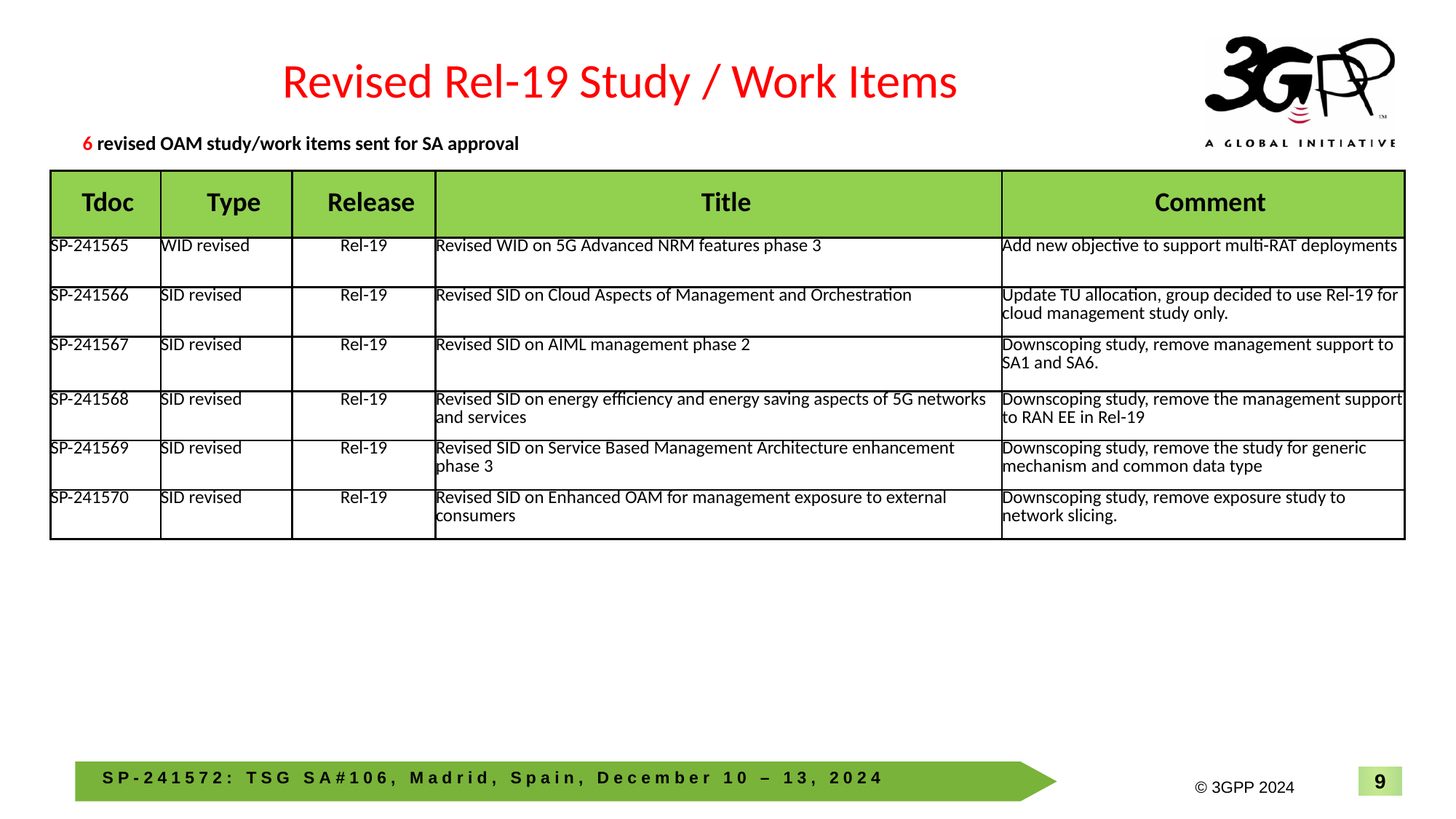

Revised Rel-19 Study / Work Items
6 revised OAM study/work items sent for SA approval
| Tdoc | Type | Release | Title | Comment |
| --- | --- | --- | --- | --- |
| SP-241565 | WID revised | Rel-19 | Revised WID on 5G Advanced NRM features phase 3 | Add new objective to support multi-RAT deployments |
| SP-241566 | SID revised | Rel-19 | Revised SID on Cloud Aspects of Management and Orchestration | Update TU allocation, group decided to use Rel-19 for cloud management study only. |
| SP-241567 | SID revised | Rel-19 | Revised SID on AIML management phase 2 | Downscoping study, remove management support to SA1 and SA6. |
| SP-241568 | SID revised | Rel-19 | Revised SID on energy efficiency and energy saving aspects of 5G networks and services | Downscoping study, remove the management support to RAN EE in Rel-19 |
| SP-241569 | SID revised | Rel-19 | Revised SID on Service Based Management Architecture enhancement phase 3 | Downscoping study, remove the study for generic mechanism and common data type |
| SP-241570 | SID revised | Rel-19 | Revised SID on Enhanced OAM for management exposure to external consumers | Downscoping study, remove exposure study to network slicing. |